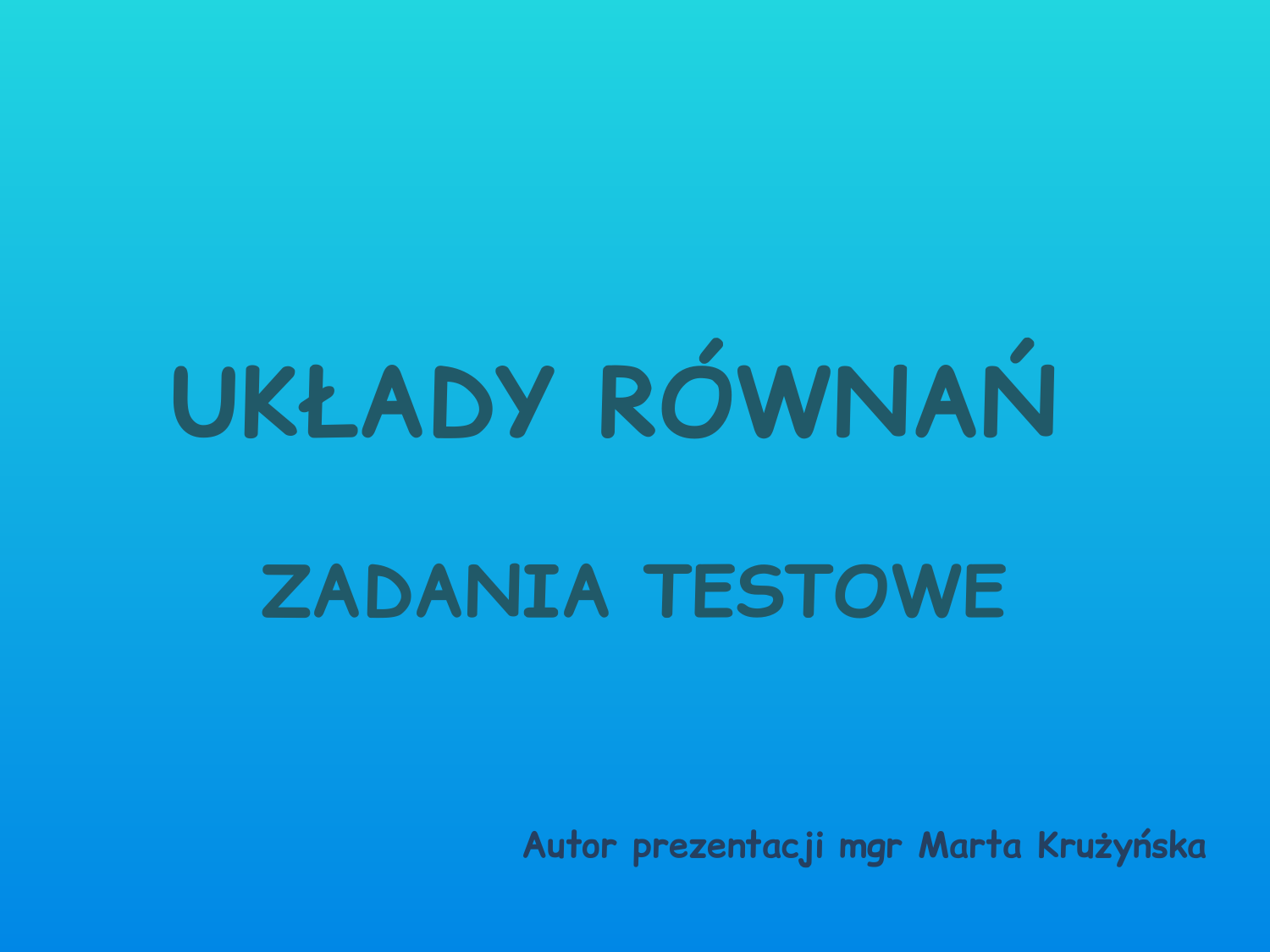

# UKŁADY RÓWNAŃ
ZADANIA TESTOWE
Autor prezentacji mgr Marta Krużyńska